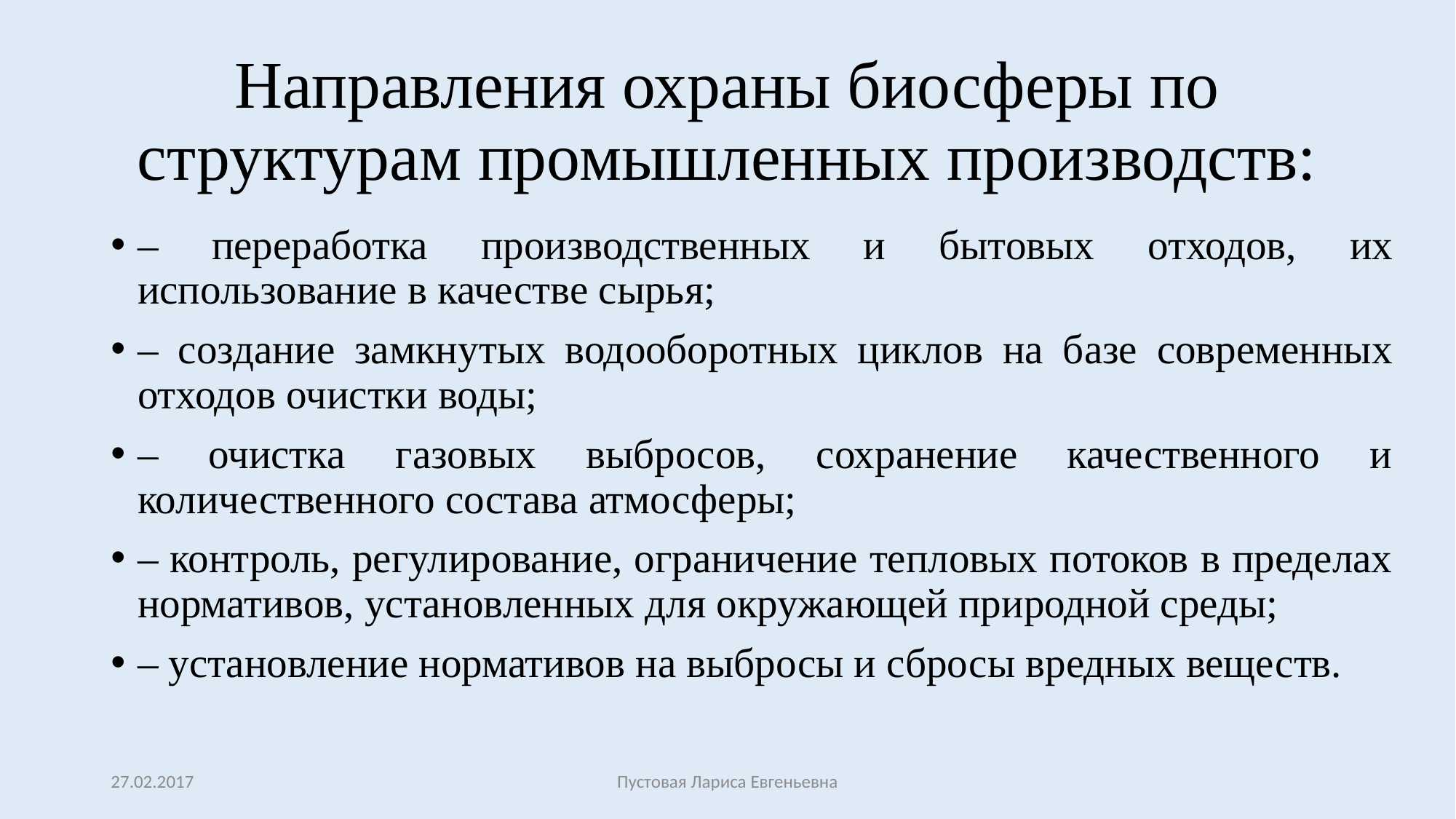

# Направления охраны биосферы по структурам промышленных производств:
– переработка производственных и бытовых отходов, их использование в качестве сырья;
– создание замкнутых водооборотных циклов на базе современных отходов очистки воды;
– очистка газовых выбросов, сохранение качественного и количественного состава атмосферы;
– контроль, регулирование, ограничение тепловых потоков в пределах нормативов, установленных для окружающей природной среды;
– установление нормативов на выбросы и сбросы вредных веществ.
27.02.2017
Пустовая Лариса Евгеньевна